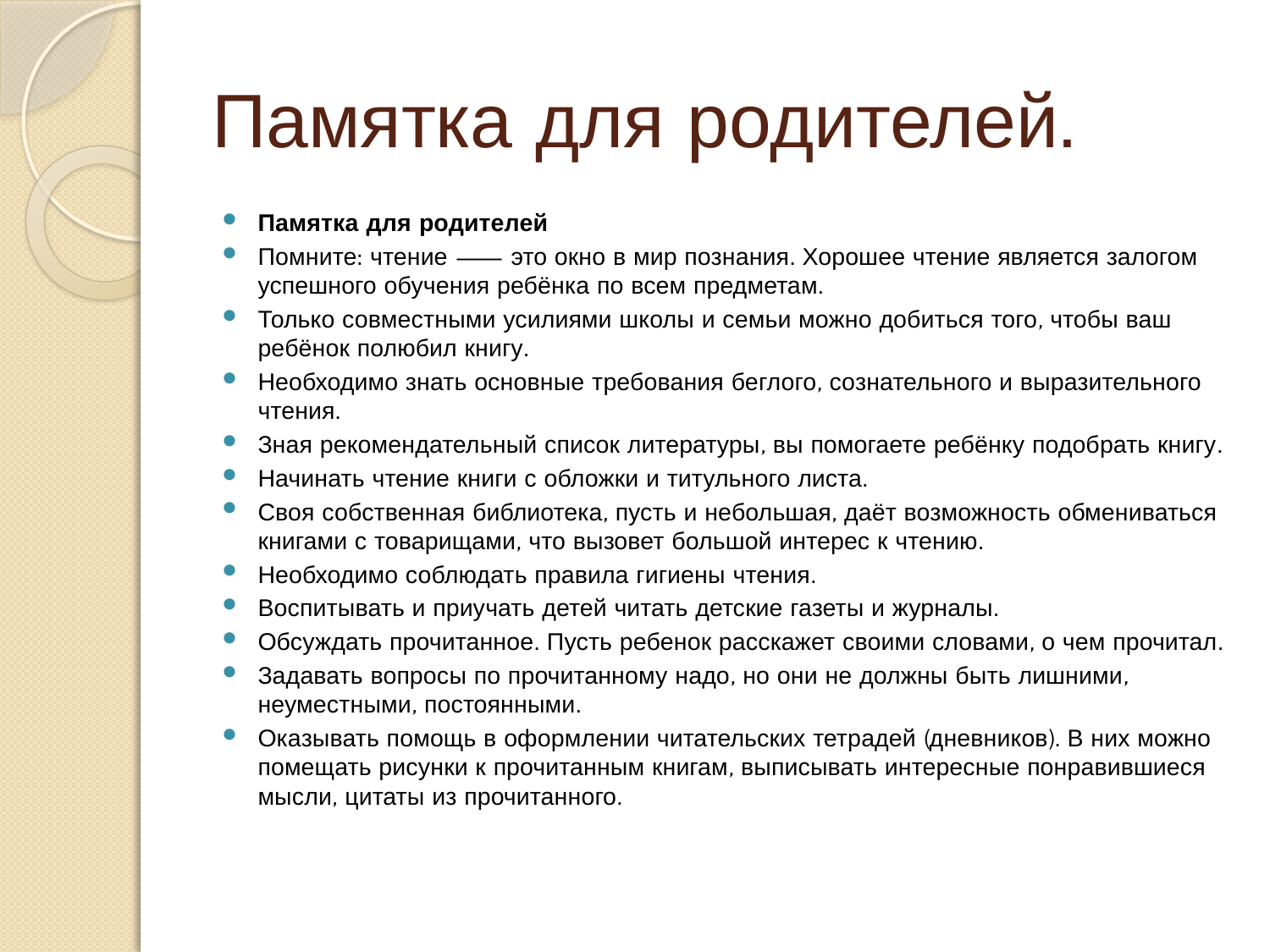

# Памятка для родителей.
Памятка для родителей
Помните: чтение ― это окно в мир познания. Хорошее чтение является залогом успешного обучения ребёнка по всем предметам.
Только совместными усилиями школы и семьи можно добиться того, чтобы ваш ребёнок полюбил книгу.
Необходимо знать основные требования беглого, сознательного и выразительного чтения.
Зная рекомендательный список литературы, вы помогаете ребёнку подобрать книгу.
Начинать чтение книги с обложки и титульного листа.
Своя собственная библиотека, пусть и небольшая, даёт возможность обмениваться книгами с товарищами, что вызовет большой интерес к чтению.
Необходимо соблюдать правила гигиены чтения.
Воспитывать и приучать детей читать детские газеты и журналы.
Обсуждать прочитанное. Пусть ребенок расскажет своими словами, о чем прочитал.
Задавать вопросы по прочитанному надо, но они не должны быть лишними, неуместными, постоянными.
Оказывать помощь в оформлении читательских тетрадей (дневников). В них можно помещать рисунки к прочитанным книгам, выписывать интересные понравившиеся мысли, цитаты из прочитанного.